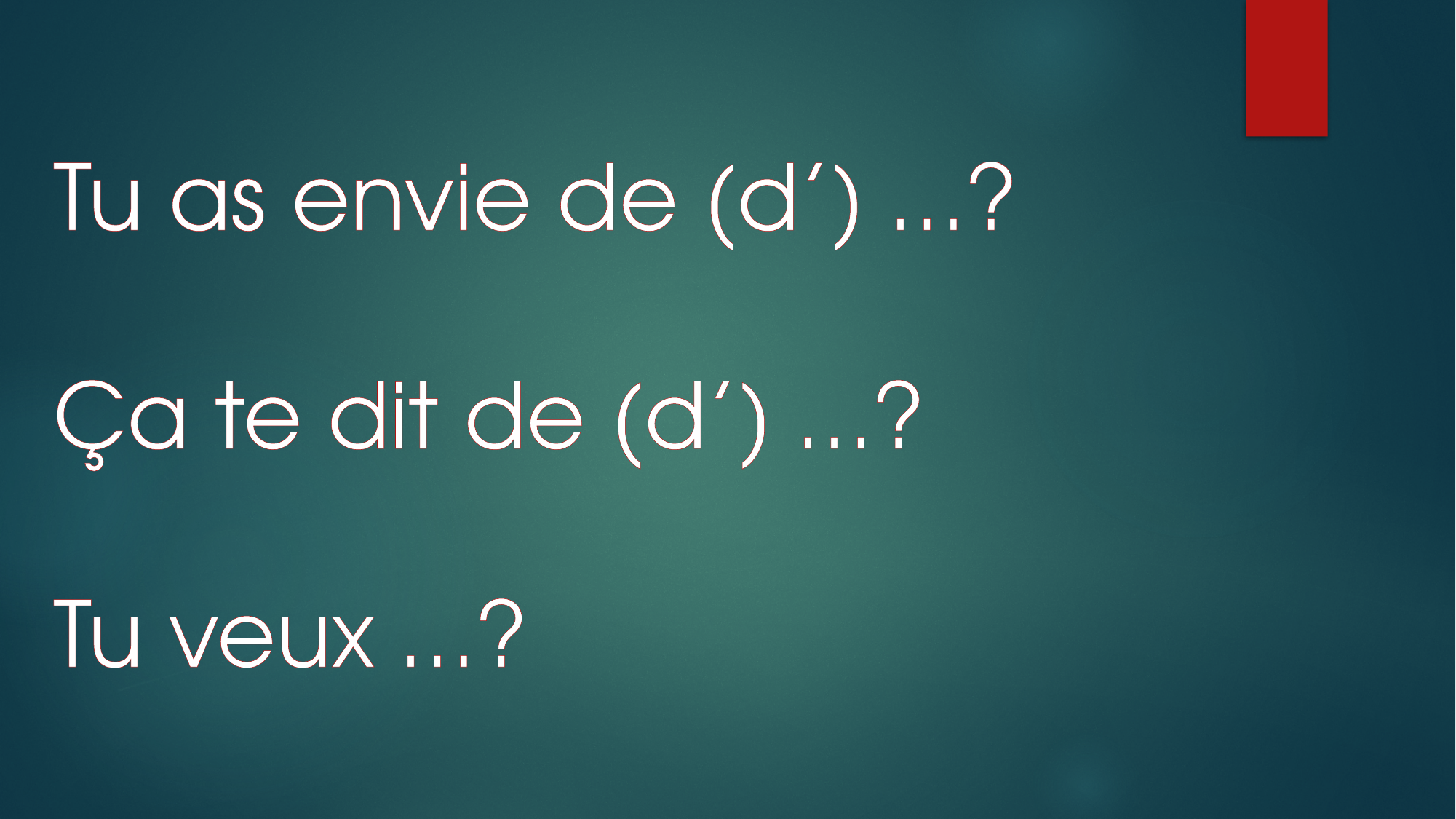

Tu as envie de (d’) …?

Ça te dit de (d’) …?

Tu veux …?